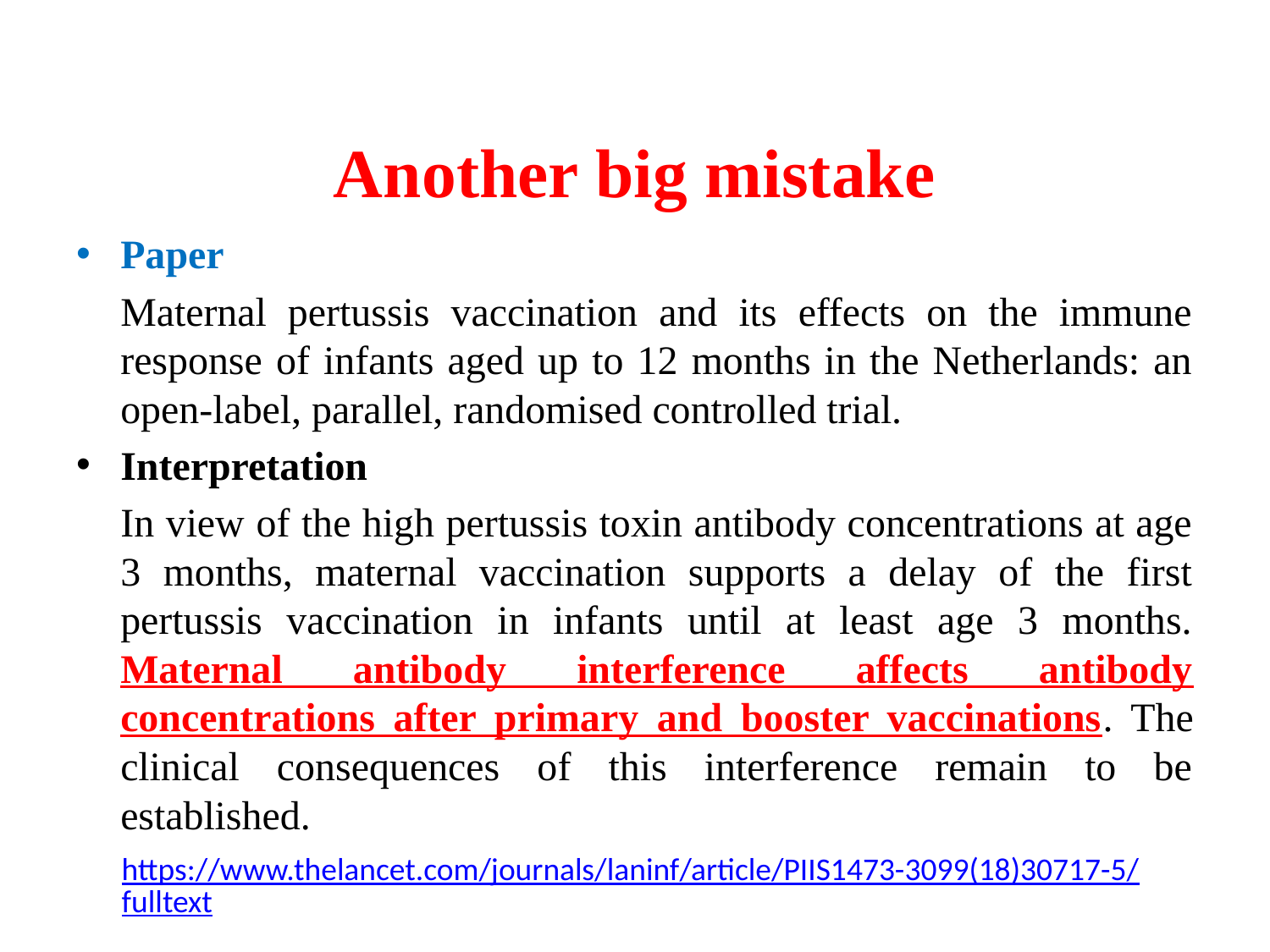

# Another big mistake
Paper
	Maternal pertussis vaccination and its effects on the immune response of infants aged up to 12 months in the Netherlands: an open-label, parallel, randomised controlled trial.
Interpretation
	In view of the high pertussis toxin antibody concentrations at age 3 months, maternal vaccination supports a delay of the first pertussis vaccination in infants until at least age 3 months. Maternal antibody interference affects antibody concentrations after primary and booster vaccinations. The clinical consequences of this interference remain to be established.

https://www.thelancet.com/journals/laninf/article/PIIS1473-3099(18)30717-5/fulltext